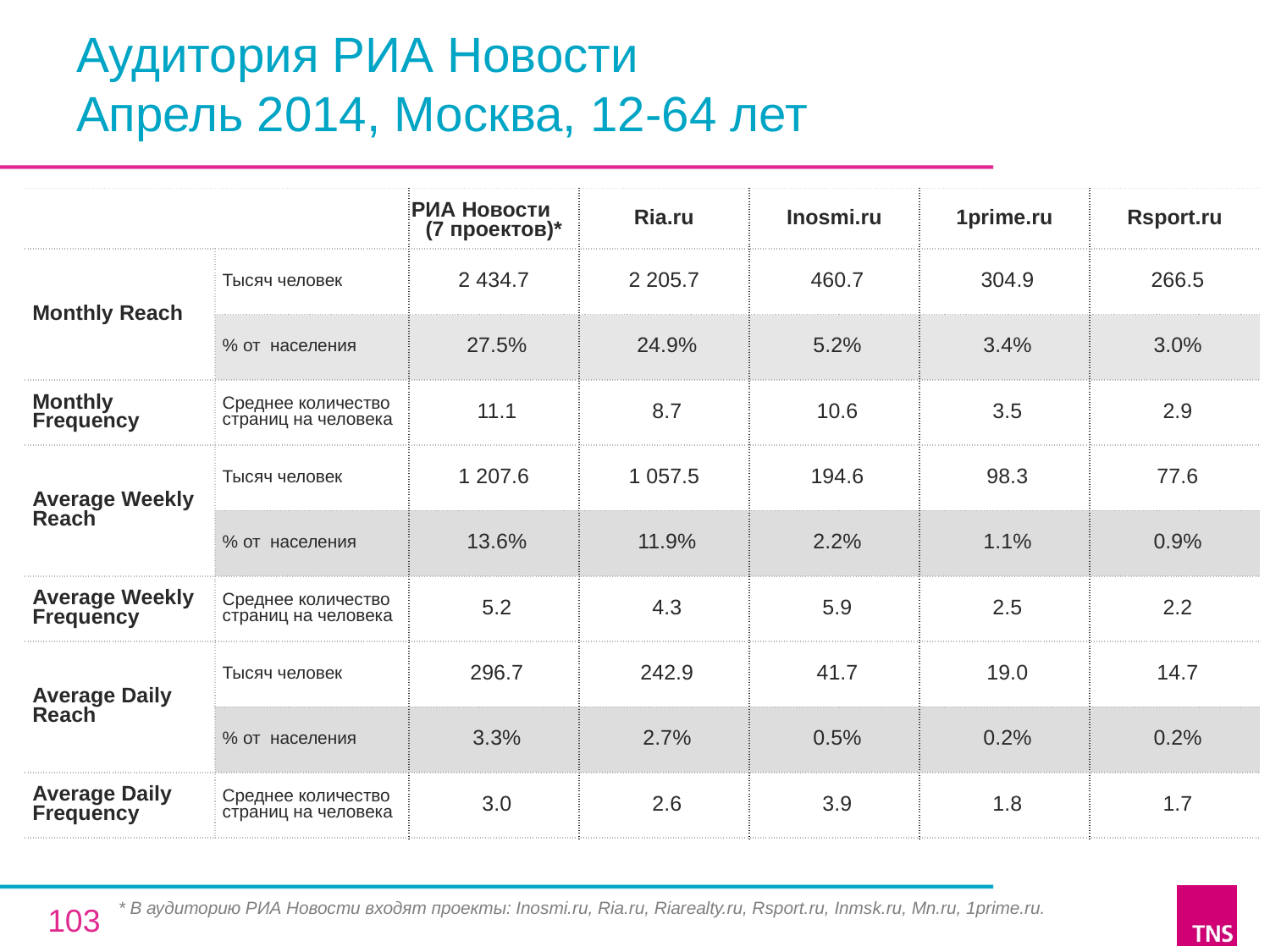

# Аудитория РИА Новости Апрель 2014, Москва, 12-64 лет
|  |  | РИА Новости (7 проектов)\* | Ria.ru | Inosmi.ru | 1prime.ru | Rsport.ru |
| --- | --- | --- | --- | --- | --- | --- |
| Monthly Reach | Тысяч человек | 2 434.7 | 2 205.7 | 460.7 | 304.9 | 266.5 |
|  | % от населения | 27.5% | 24.9% | 5.2% | 3.4% | 3.0% |
| Monthly Frequency | Среднее количество страниц на человека | 11.1 | 8.7 | 10.6 | 3.5 | 2.9 |
| Average Weekly Reach | Тысяч человек | 1 207.6 | 1 057.5 | 194.6 | 98.3 | 77.6 |
|  | % от населения | 13.6% | 11.9% | 2.2% | 1.1% | 0.9% |
| Average Weekly Frequency | Среднее количество страниц на человека | 5.2 | 4.3 | 5.9 | 2.5 | 2.2 |
| Average Daily Reach | Тысяч человек | 296.7 | 242.9 | 41.7 | 19.0 | 14.7 |
|  | % от населения | 3.3% | 2.7% | 0.5% | 0.2% | 0.2% |
| Average Daily Frequency | Среднее количество страниц на человека | 3.0 | 2.6 | 3.9 | 1.8 | 1.7 |
* В аудиторию РИА Новости входят проекты: Inosmi.ru, Ria.ru, Riarealty.ru, Rsport.ru, Inmsk.ru, Mn.ru, 1prime.ru.
103